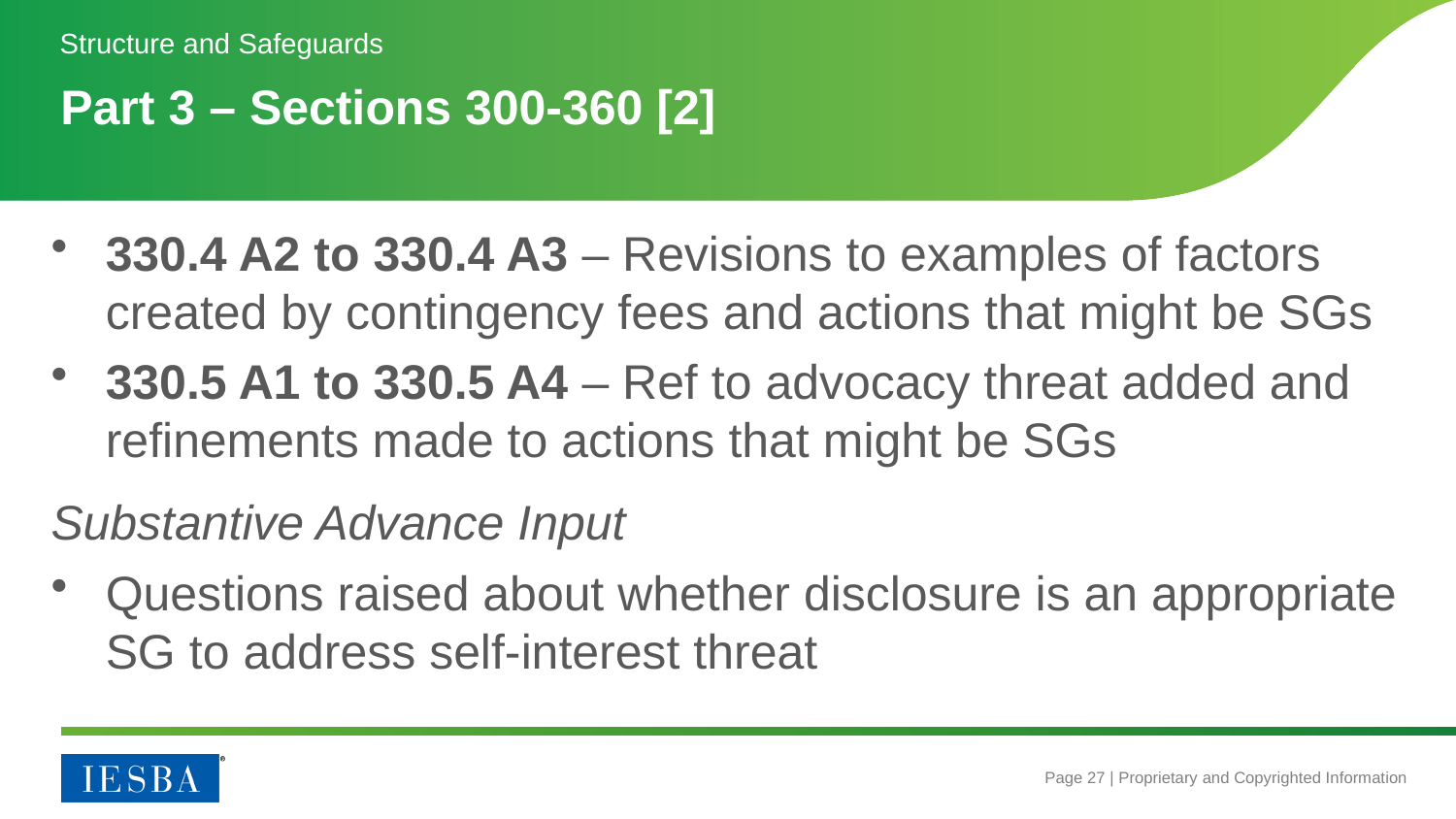

Structure and Safeguards
# Part 3 – Sections 300-360 [2]
330.4 A2 to 330.4 A3 – Revisions to examples of factors created by contingency fees and actions that might be SGs
330.5 A1 to 330.5 A4 – Ref to advocacy threat added and refinements made to actions that might be SGs
Substantive Advance Input
Questions raised about whether disclosure is an appropriate SG to address self-interest threat